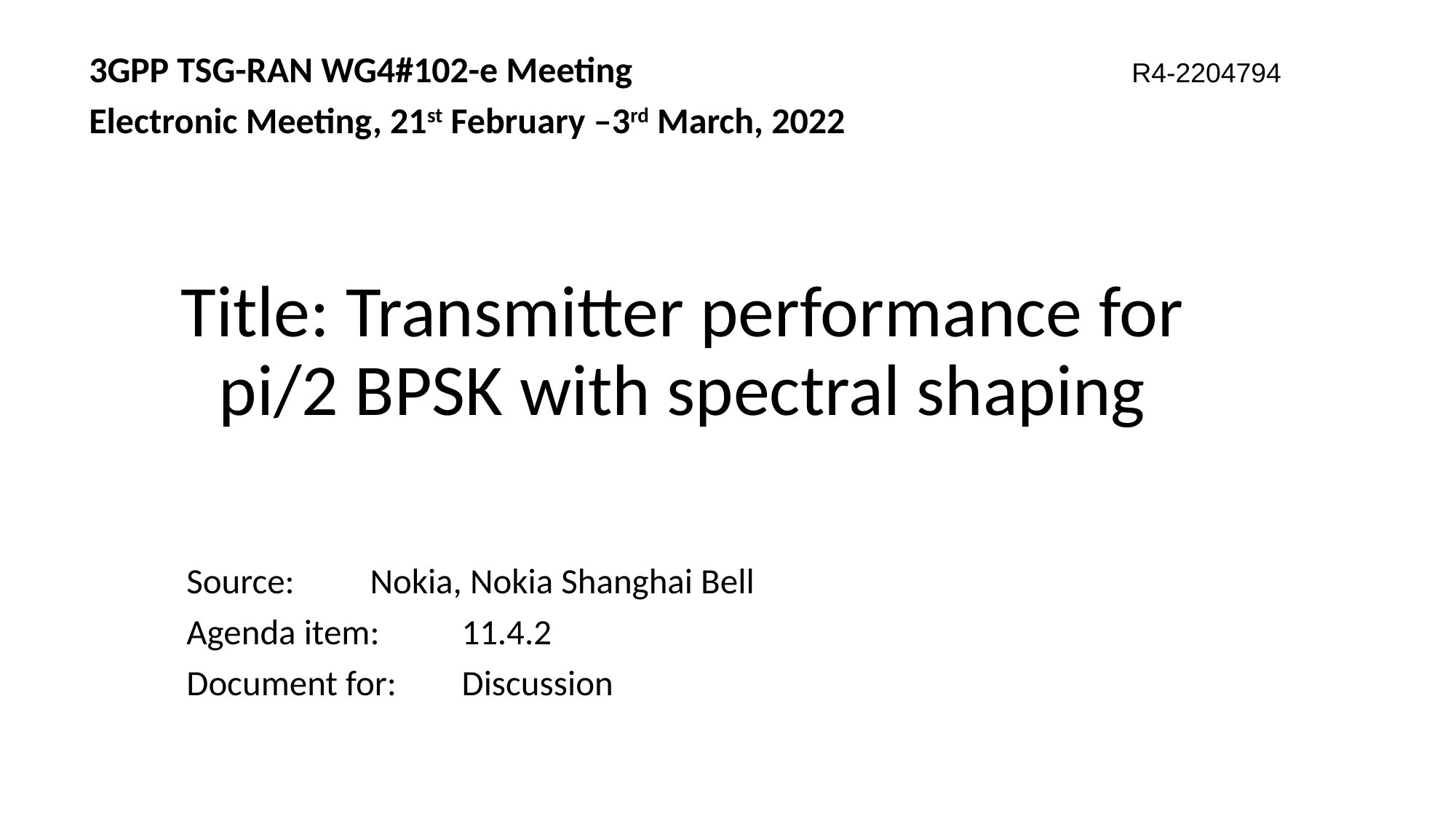

3GPP TSG-RAN WG4#102-e Meeting                                                             R4-2204794
Electronic Meeting, 21st February –3rd March, 2022
# Title: Transmitter performance for pi/2 BPSK with spectral shaping
Source:		Nokia, Nokia Shanghai Bell
Agenda item:		11.4.2
Document for:	Discussion